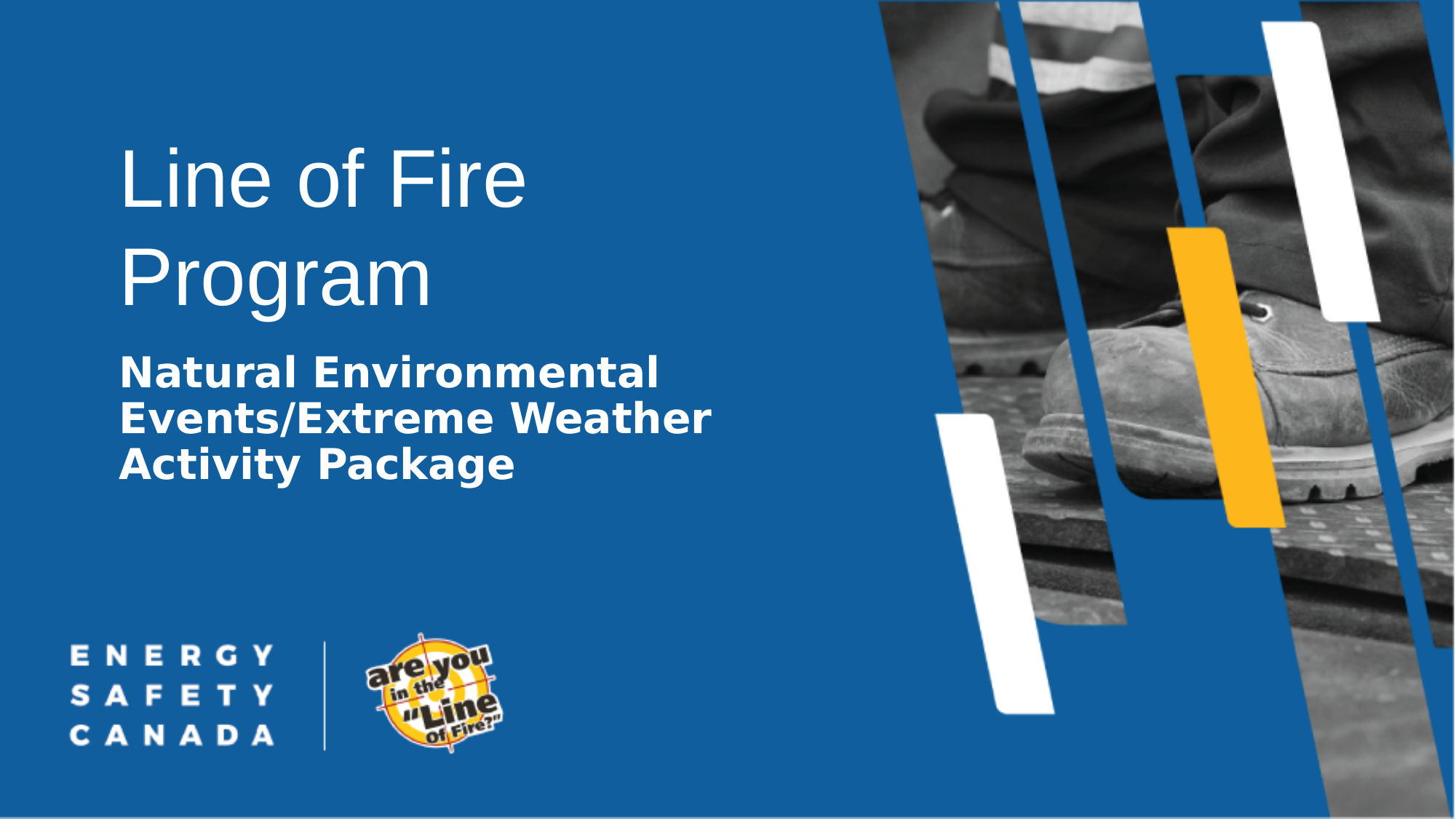

Line of Fire Program
Natural Environmental Events/Extreme Weather Activity Package